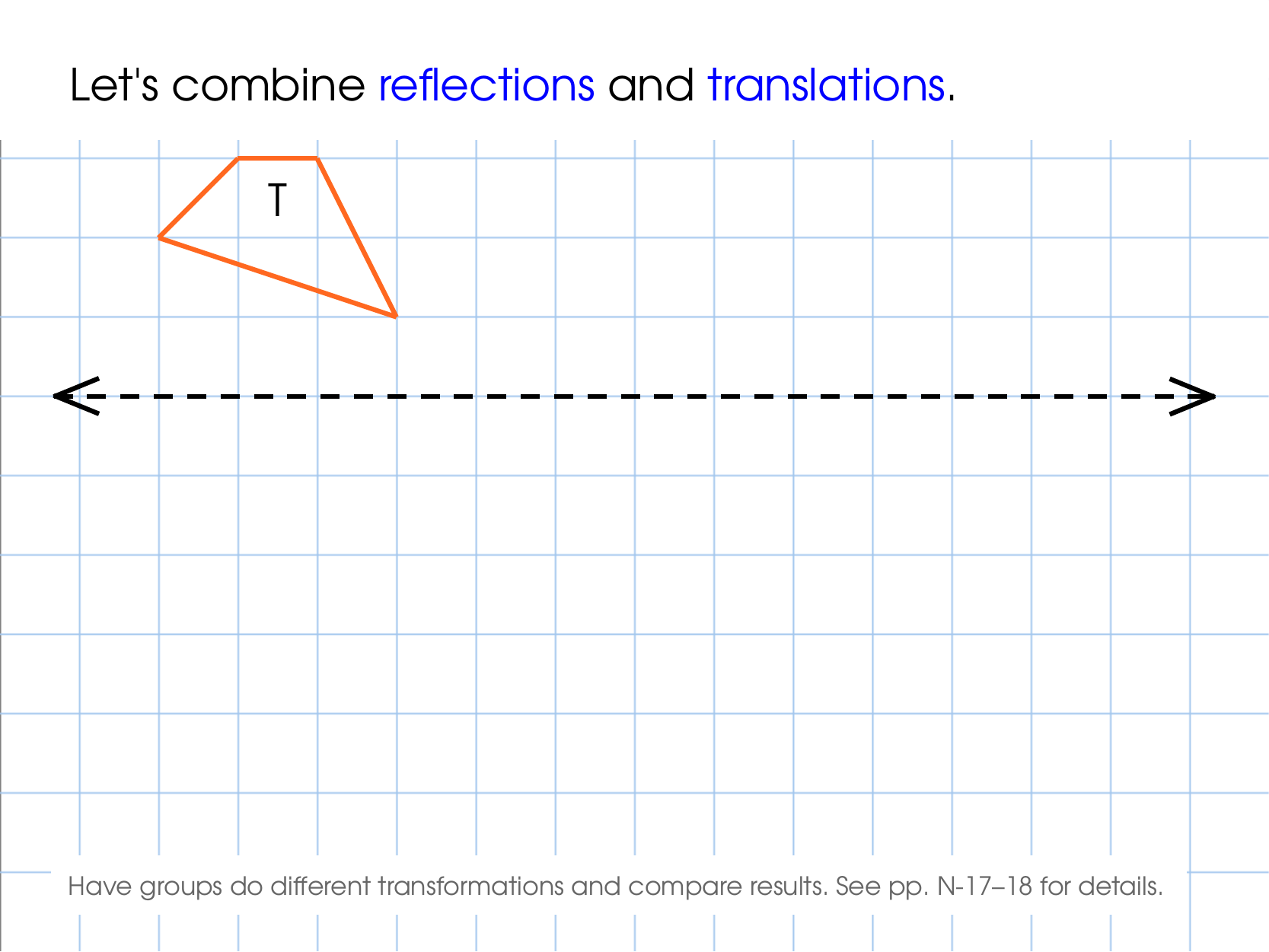

Let's combine reflections and translations.
T

Have groups do different transformations and compare results. See pp. N-17–18 for details.